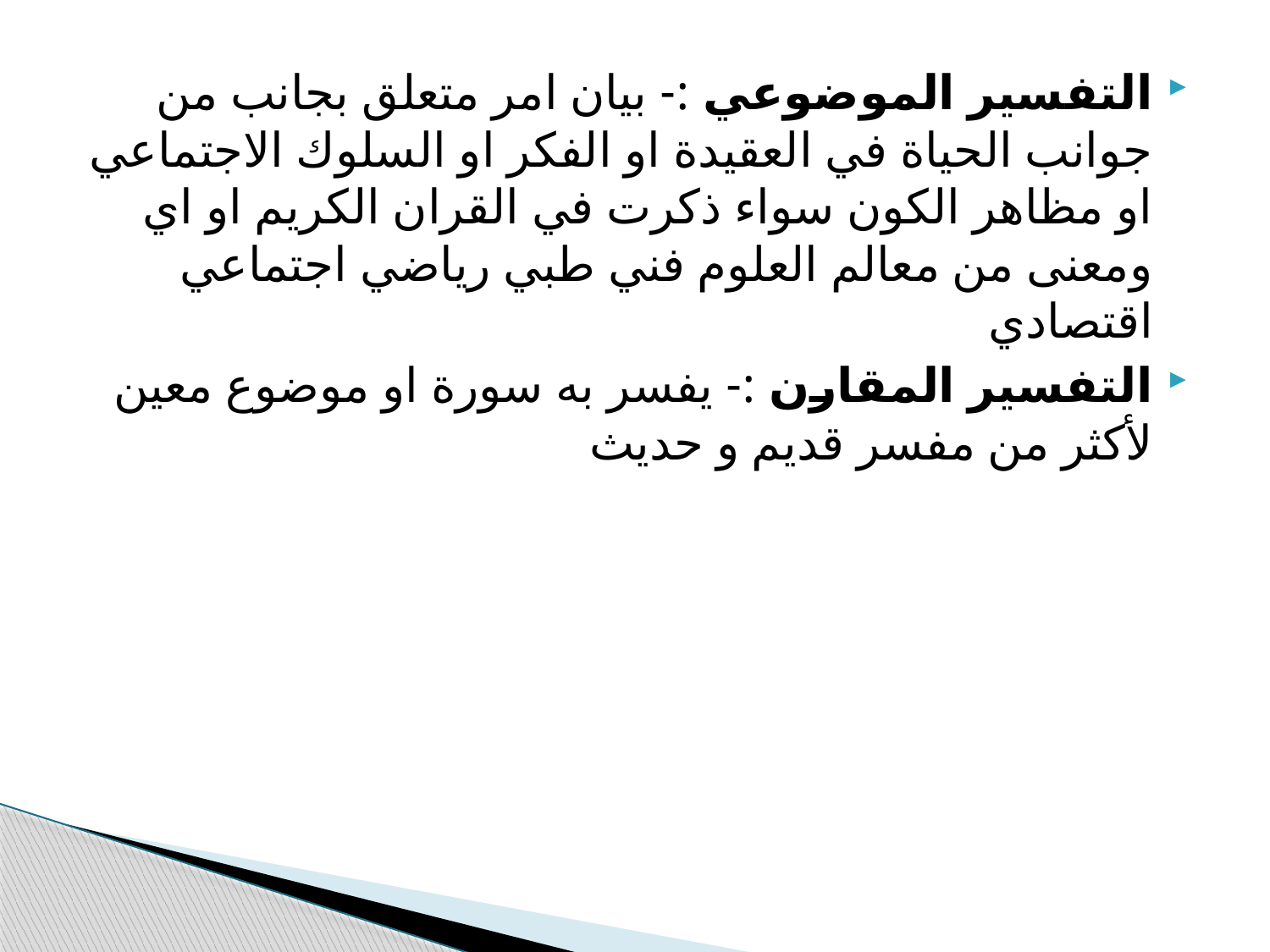

التفسير الموضوعي :- بيان امر متعلق بجانب من جوانب الحياة في العقيدة او الفكر او السلوك الاجتماعي او مظاهر الكون سواء ذكرت في القران الكريم او اي ومعنى من معالم العلوم فني طبي رياضي اجتماعي اقتصادي
التفسير المقارن :- يفسر به سورة او موضوع معين لأكثر من مفسر قديم و حديث